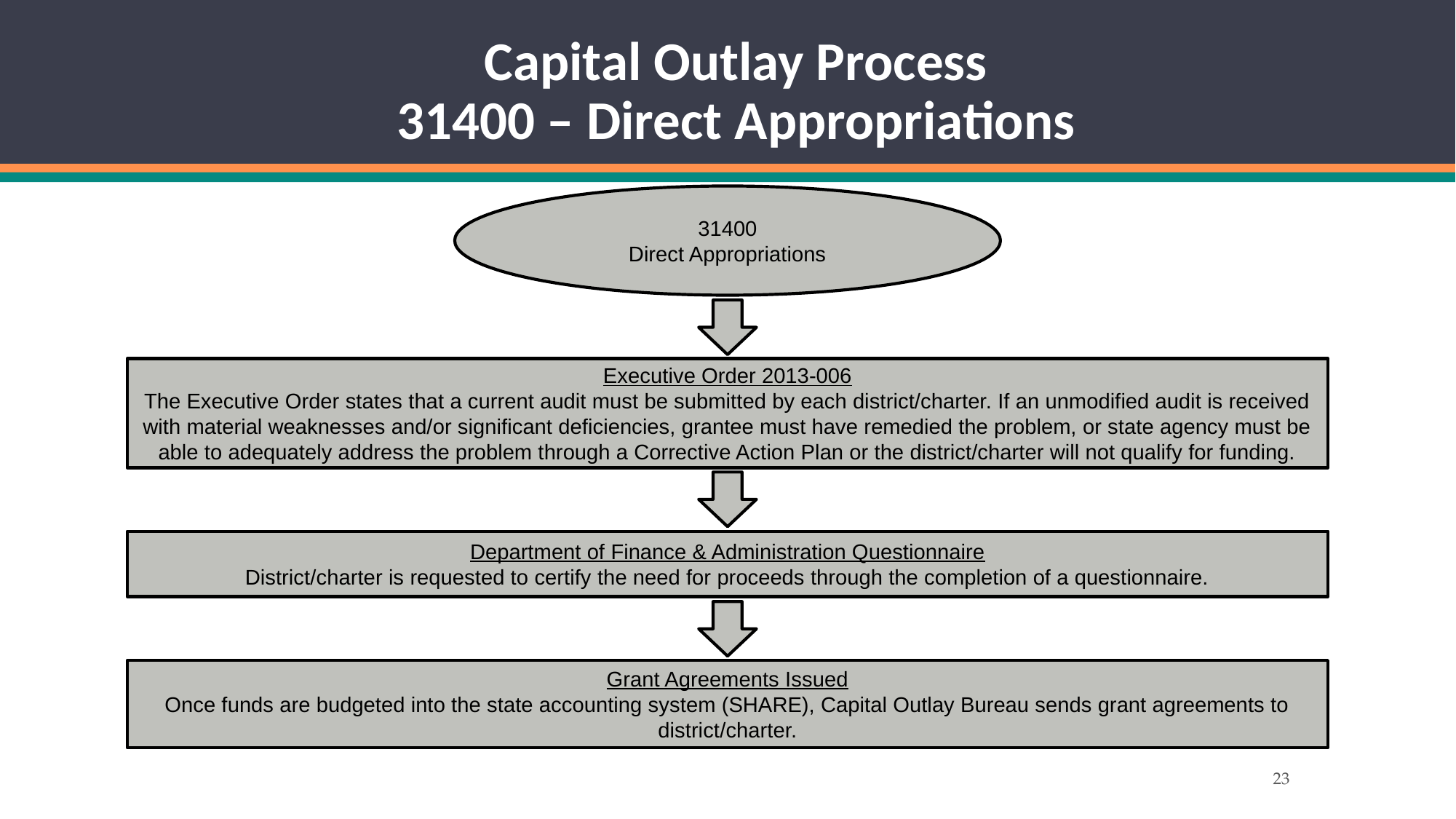

# Capital Outlay Process 31400 – Direct Appropriations
31400
Direct Appropriations

Executive Order 2013-006
The Executive Order states that a current audit must be submitted by each district/charter. If an unmodified audit is received with material weaknesses and/or significant deficiencies, grantee must have remedied the problem, or state agency must be able to adequately address the problem through a Corrective Action Plan or the district/charter will not qualify for funding.

Department of Finance & Administration Questionnaire
District/charter is requested to certify the need for proceeds through the completion of a questionnaire.

Grant Agreements Issued
Once funds are budgeted into the state accounting system (SHARE), Capital Outlay Bureau sends grant agreements to district/charter.
23